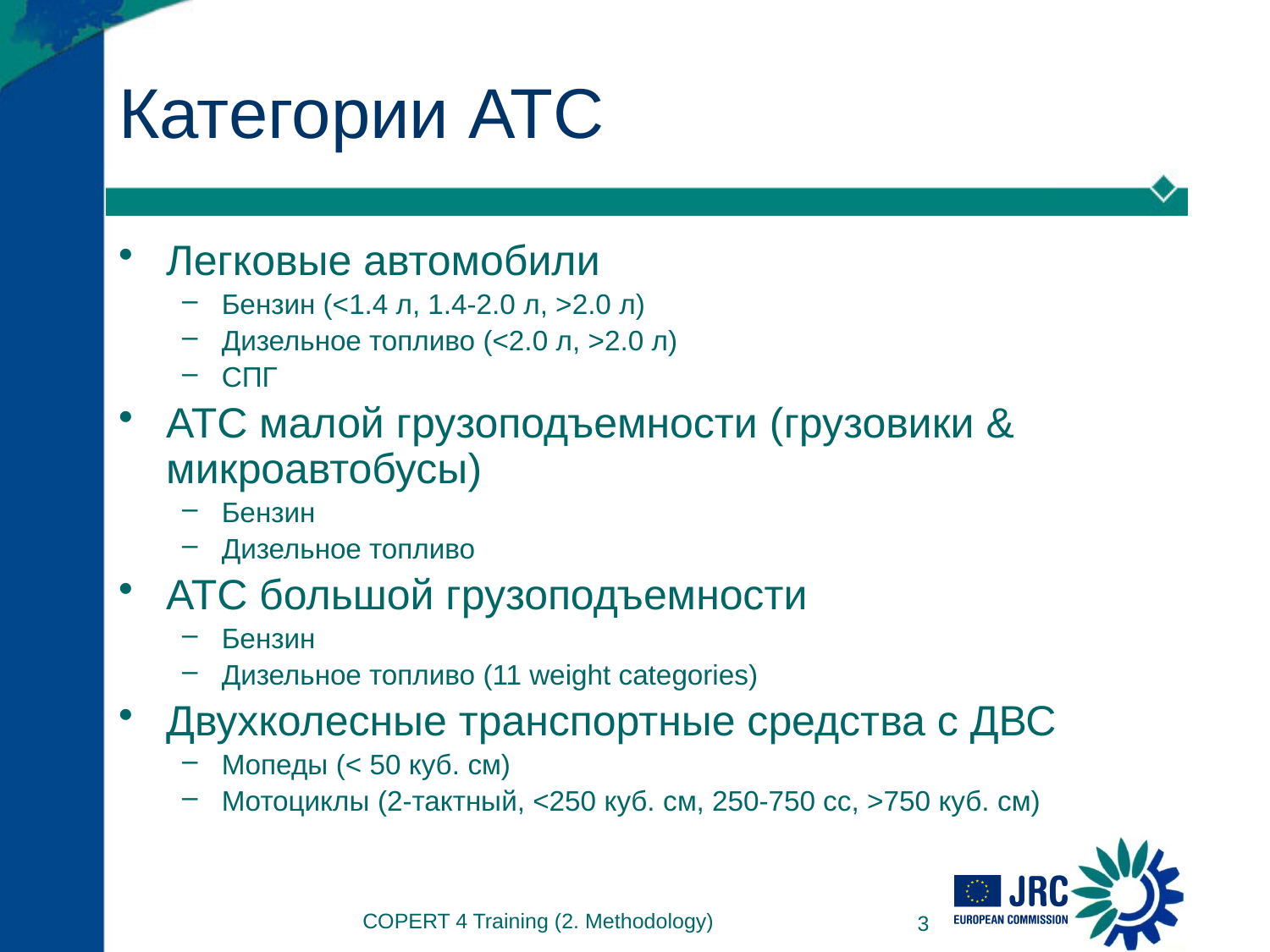

# Категории АТС
Легковые автомобили
Бензин (<1.4 л, 1.4-2.0 л, >2.0 л)
Дизельное топливо (<2.0 л, >2.0 л)
СПГ
АТС малой грузоподъемности (грузовики & микроавтобусы)
Бензин
Дизельное топливо
АТС большой грузоподъемности
Бензин
Дизельное топливо (11 weight categories)
Двухколесные транспортные средства с ДВС
Мопеды (< 50 куб. cм)
Мотоциклы (2-тактный, <250 куб. cм, 250-750 cc, >750 куб. cм)
COPERT 4 Training (2. Methodology)
3